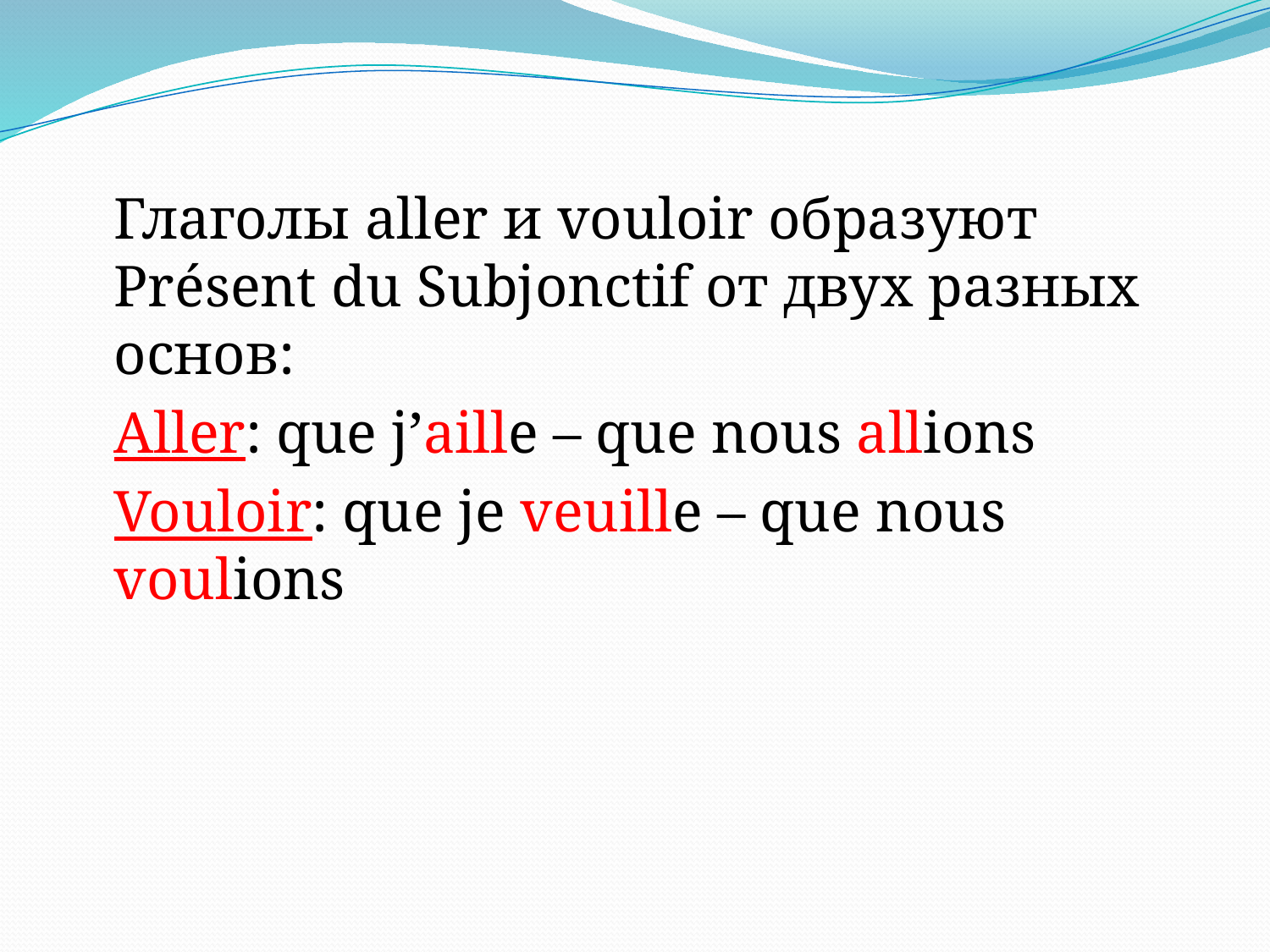

Глаголы aller и vouloir образуют Présent du Subjonctif от двух разных основ:
	Aller: que j’aille – que nous allions
	Vouloir: que je veuille – que nous voulions